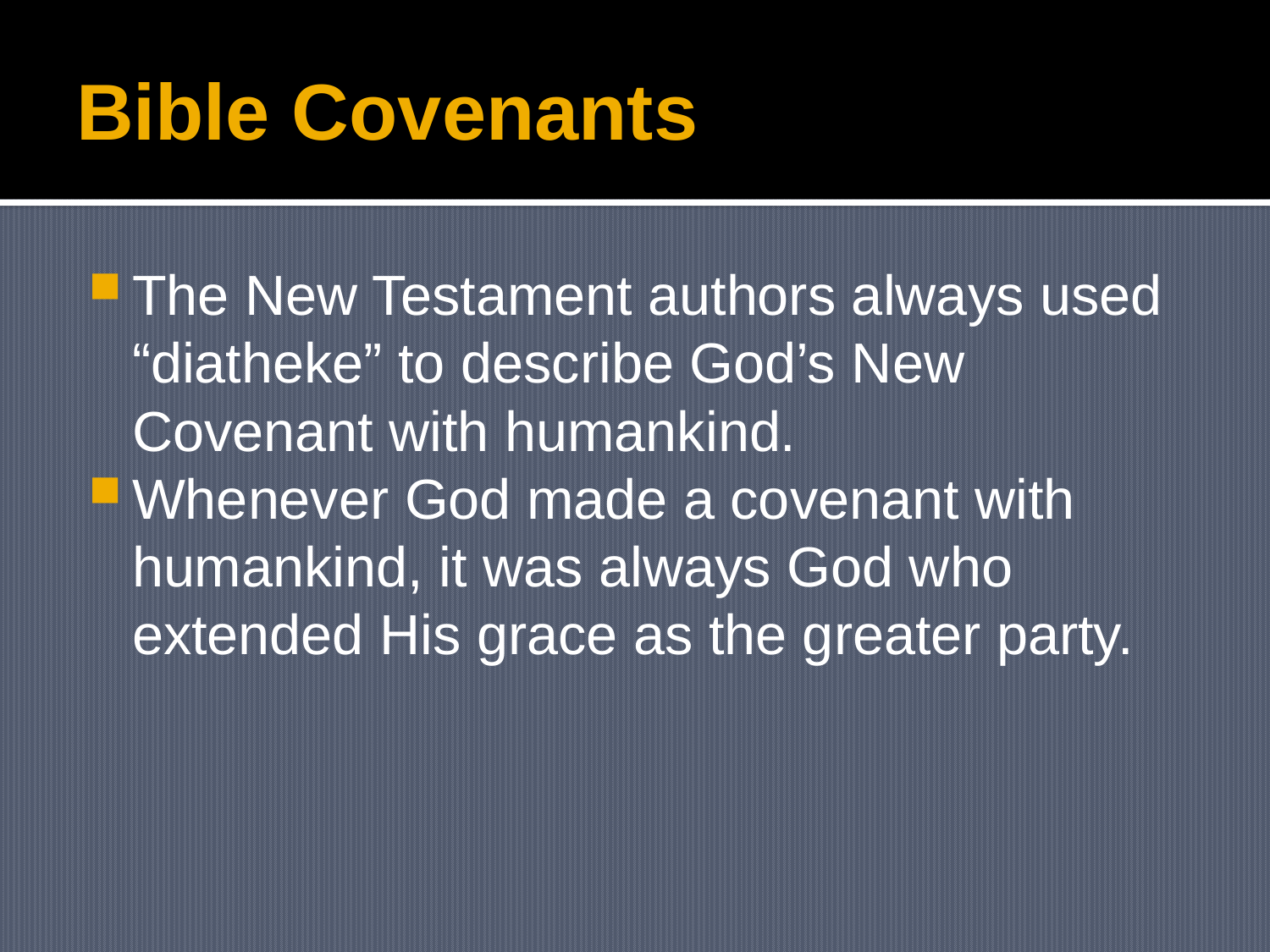

# Bible Covenants
The New Testament authors always used “diatheke” to describe God’s New Covenant with humankind.
Whenever God made a covenant with humankind, it was always God who extended His grace as the greater party.